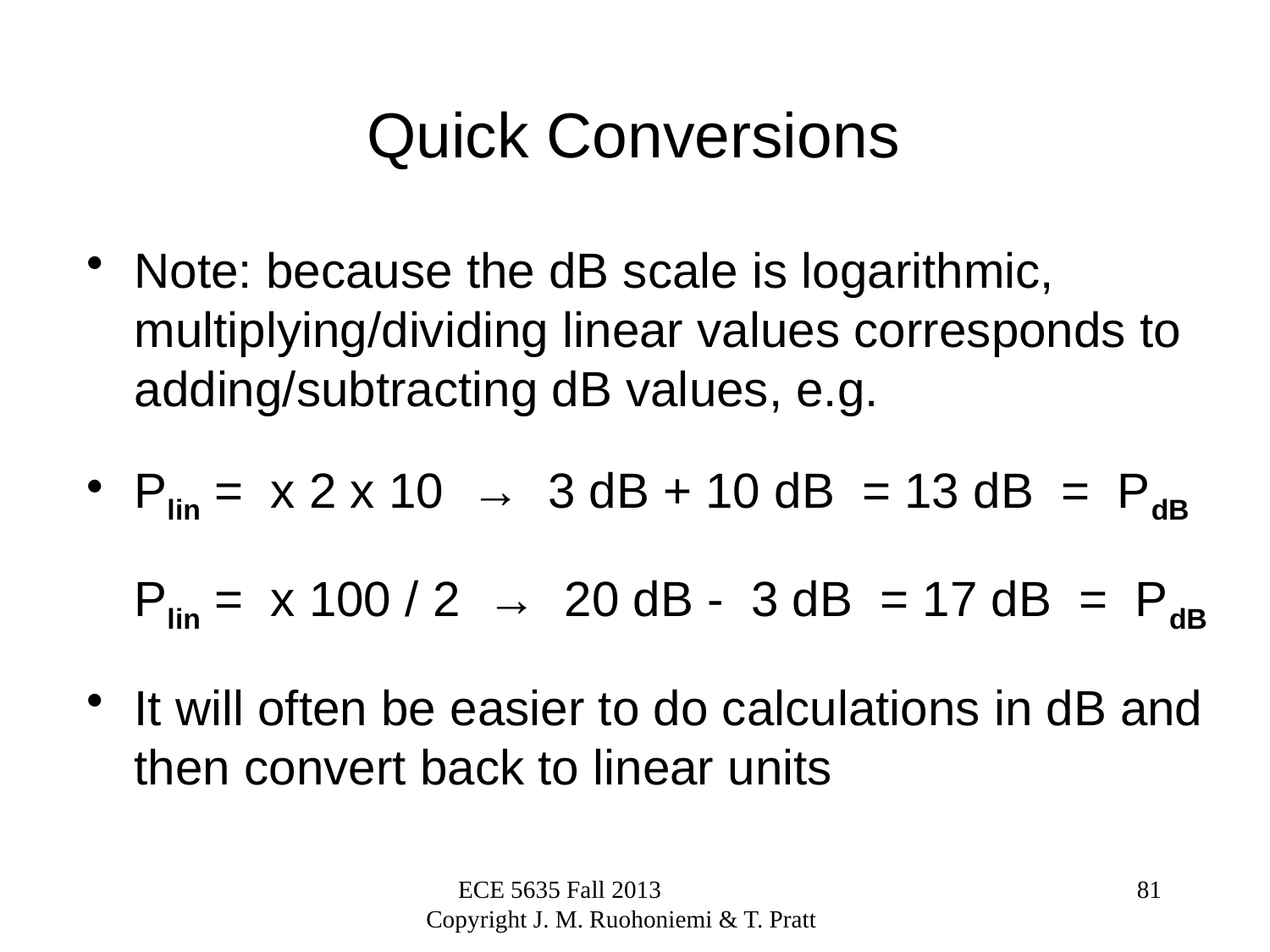

# Quick Conversions
Note: because the dB scale is logarithmic, multiplying/dividing linear values corresponds to adding/subtracting dB values, e.g.
Plin =  x 2 x 10  →  3 dB + 10 dB  = 13 dB  =  PdB
  	Plin =  x 100 / 2  →  20 dB -  3 dB  = 17 dB  =  PdB
It will often be easier to do calculations in dB and then convert back to linear units

ECE 5635 Fall 2013                      Copyright J. M. Ruohoniemi & T. Pratt
81